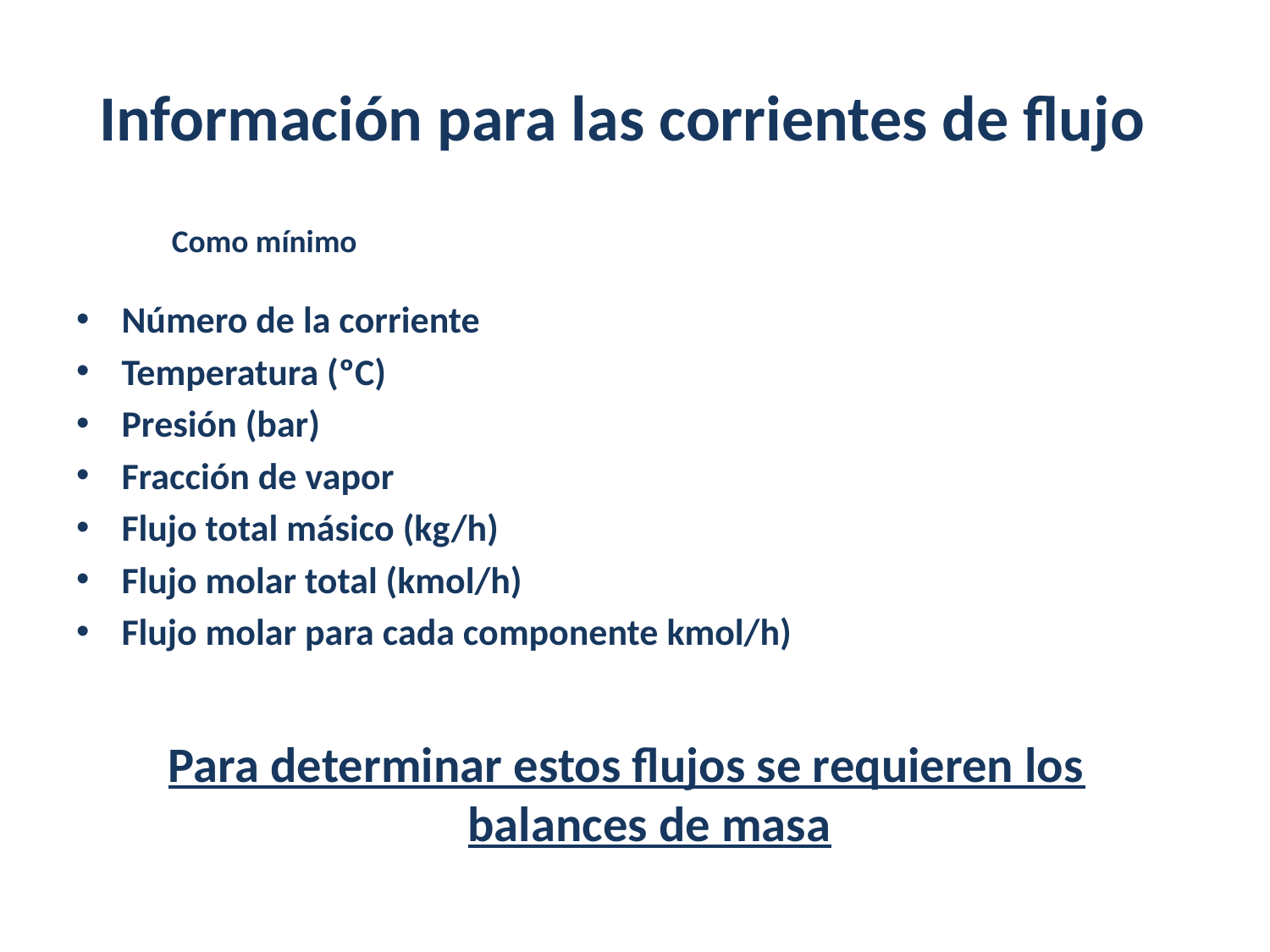

# Información para las corrientes de flujo
Como mínimo
Número de la corriente
Temperatura (ºC)
Presión (bar)
Fracción de vapor
Flujo total másico (kg/h)
Flujo molar total (kmol/h)
Flujo molar para cada componente kmol/h)

Para determinar estos flujos se requieren los balances de masa